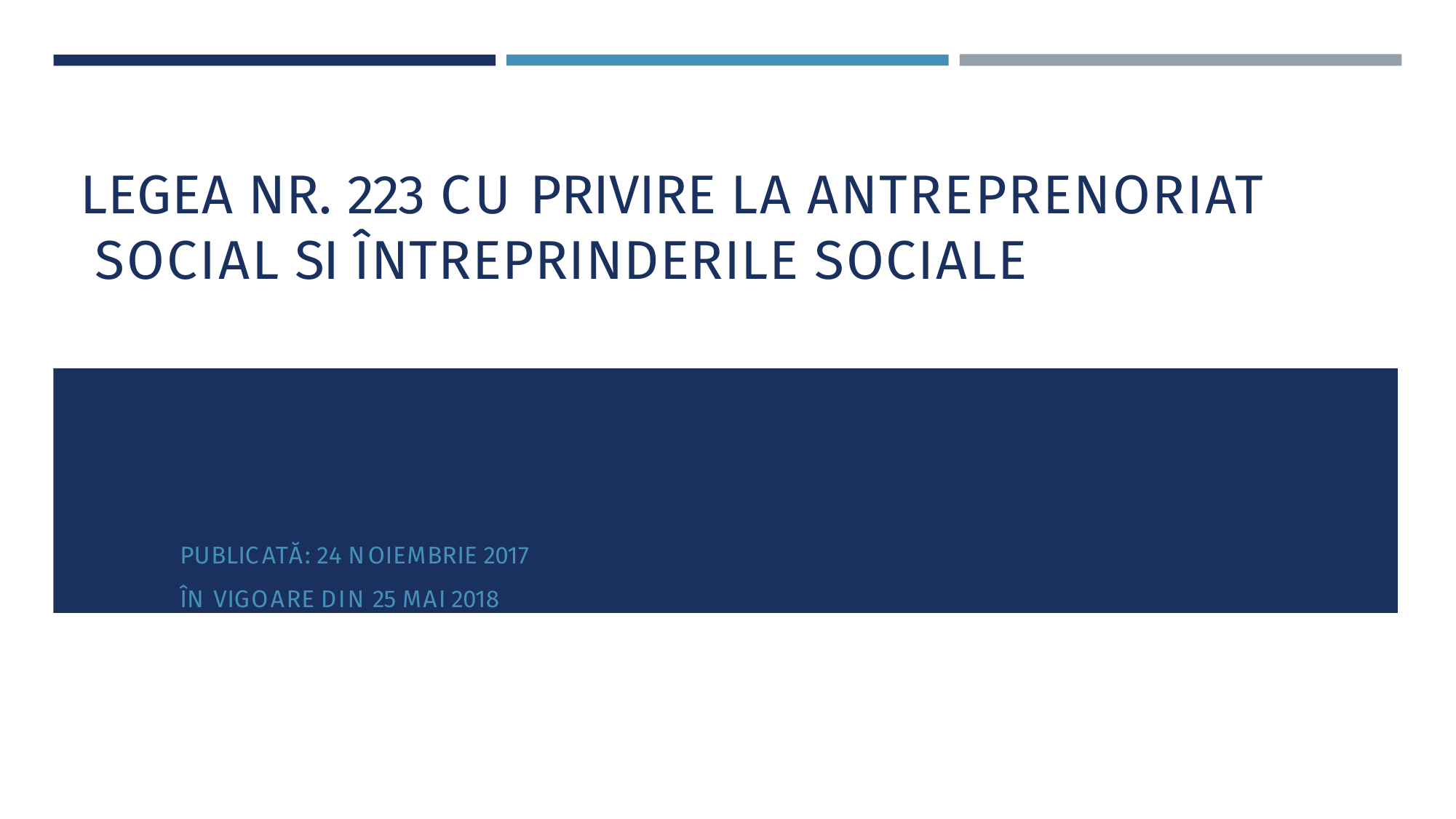

# LEGEA NR. 223 CU PRIVIRE LA ANTREPRENORIAT  SOCIAL SI ÎNTREPRINDERILE SOCIALE

PUBLICATĂ: 24 NOIEMBRIE 2017
ÎN VIGOARE DIN 25 MAI 2018